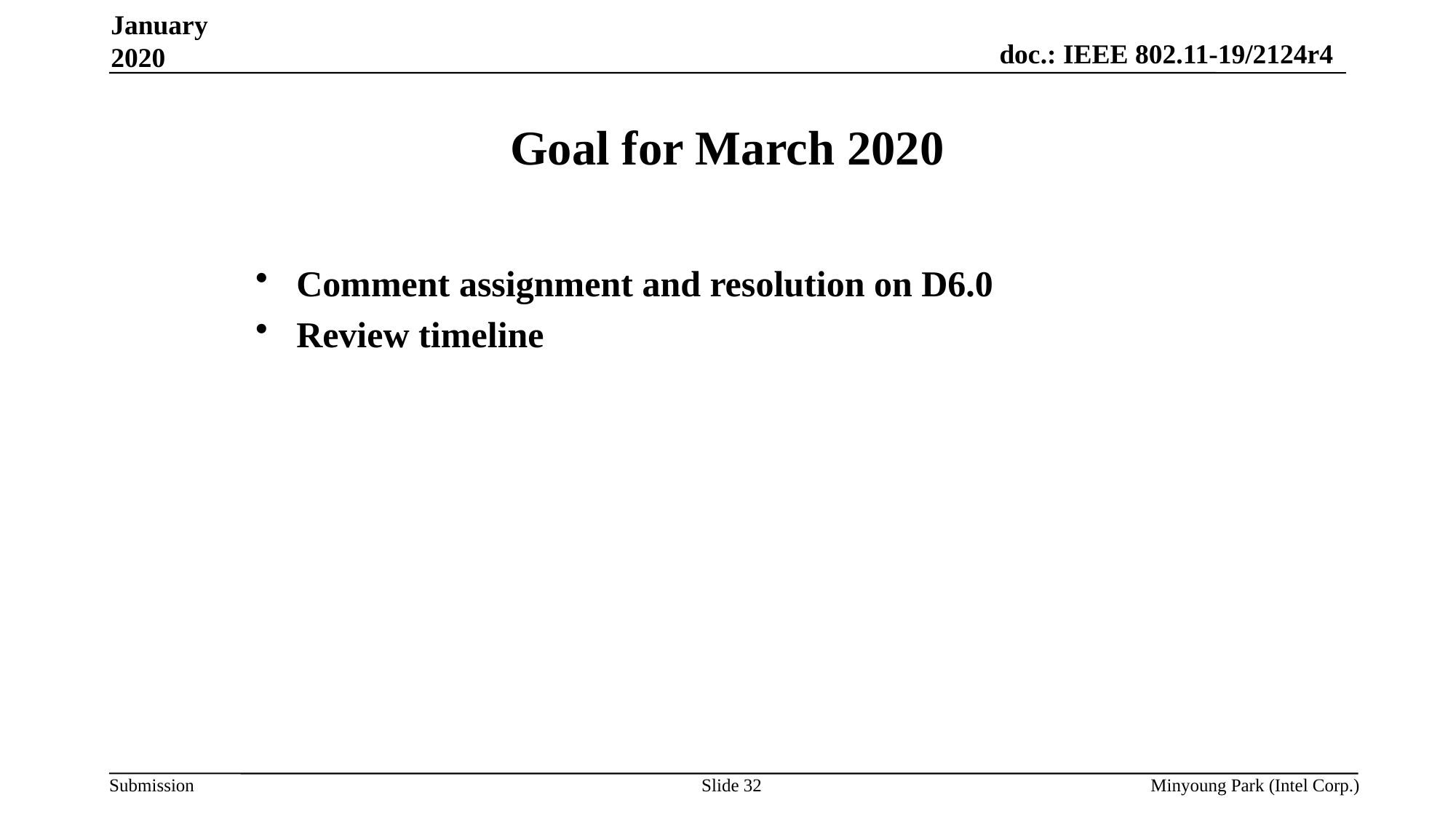

January 2020
# Goal for March 2020
Comment assignment and resolution on D6.0
Review timeline

Slide 32
Minyoung Park (Intel Corp.)